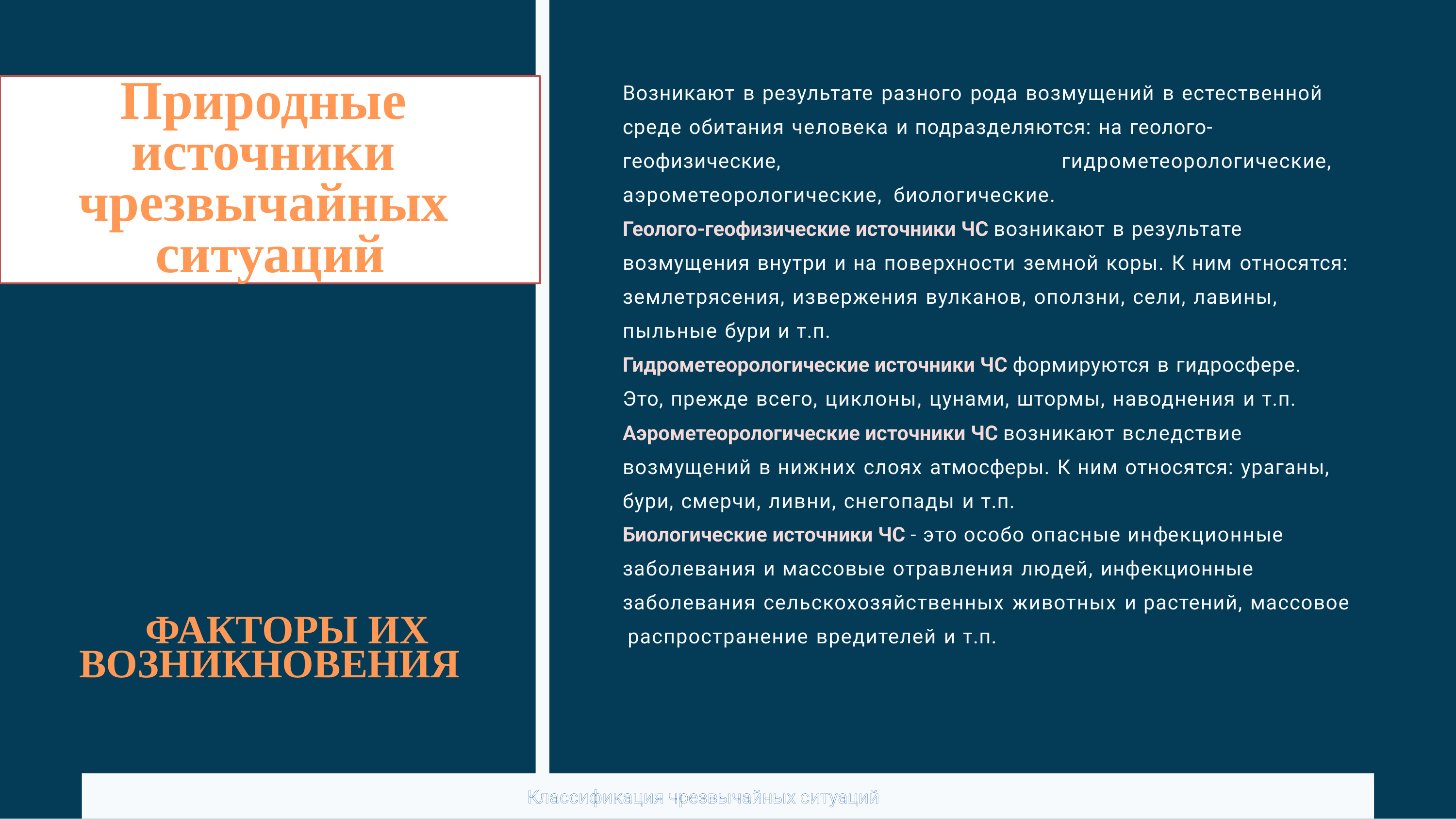

Возникают в результате разного рода возмущений в естественной  среде обитания человека и подразделяются: на геолого-
геофизические, гидрометеорологические, аэрометеорологические,  биологические.
Геолого-геофизические источники ЧС возникают в результате
возмущения внутри и на поверхности земной коры. К ним относятся:  землетрясения, извержения вулканов, оползни, сели, лавины,
пыльные бури и т.п.
Гидрометеорологические источники ЧС формируются в гидросфере.  Это, прежде всего, циклоны, цунами, штормы, наводнения и т.п.
Аэрометеорологические источники ЧС возникают вследствие
возмущений в нижних слоях атмосферы. К ним относятся: ураганы,  бури, смерчи, ливни, снегопады и т.п.
Биологические источники ЧС - это особо опасные инфекционные  заболевания и массовые отравления людей, инфекционные
заболевания сельскохозяйственных животных и растений, массовое  распространение вредителей и т.п.
# Природные  источники  чрезвычайных  ситуаций
	ФАКТОРЫ ИХ
ВОЗНИКНОВЕНИЯ
Классификация чрезвычайных ситуаций